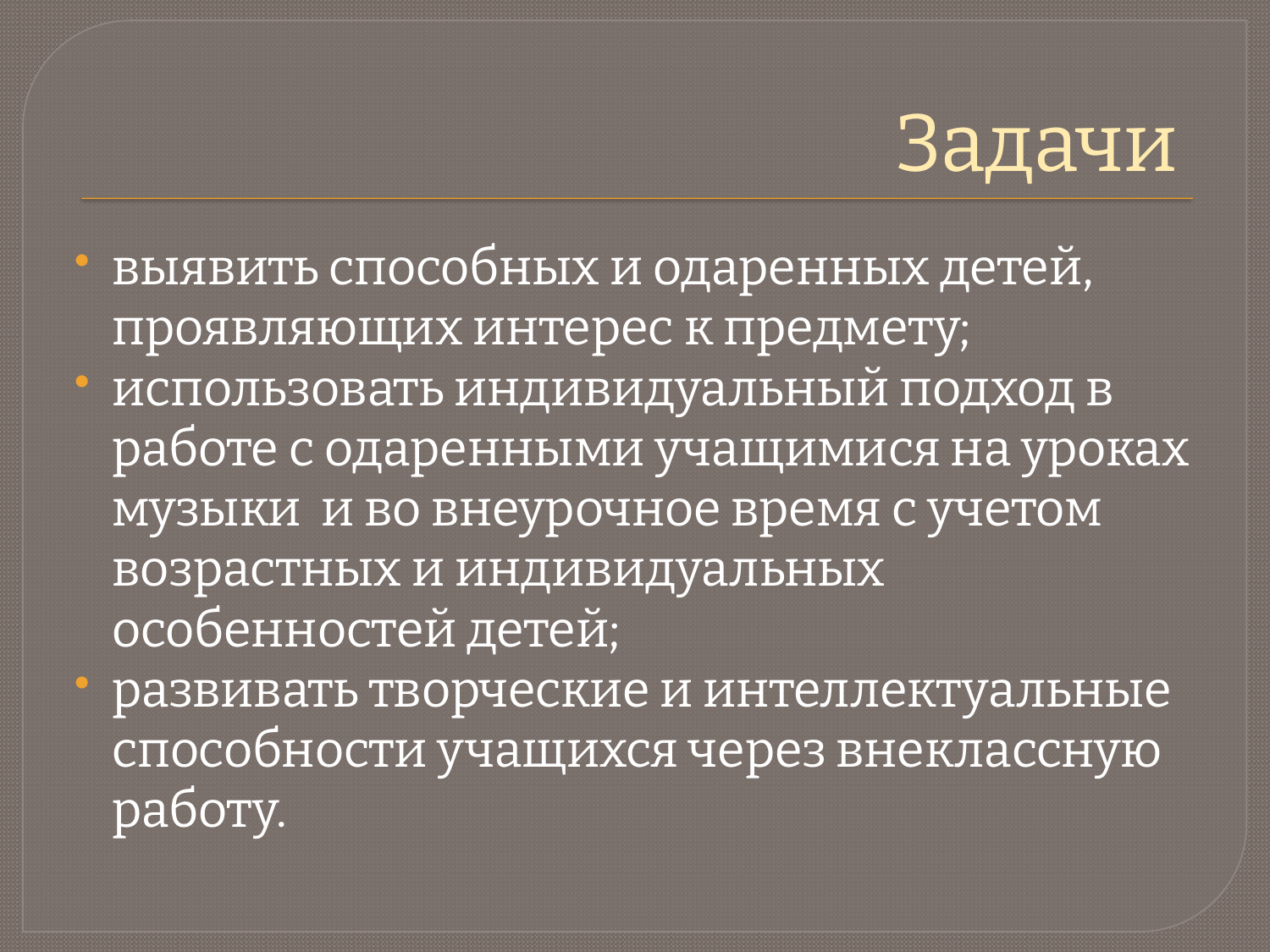

# Задачи
выявить способных и одаренных детей, проявляющих интерес к предмету;
использовать индивидуальный подход в работе с одаренными учащимися на уроках музыки  и во внеурочное время с учетом возрастных и индивидуальных особенностей детей;
развивать творческие и интеллектуальные способности учащихся через внеклассную работу.